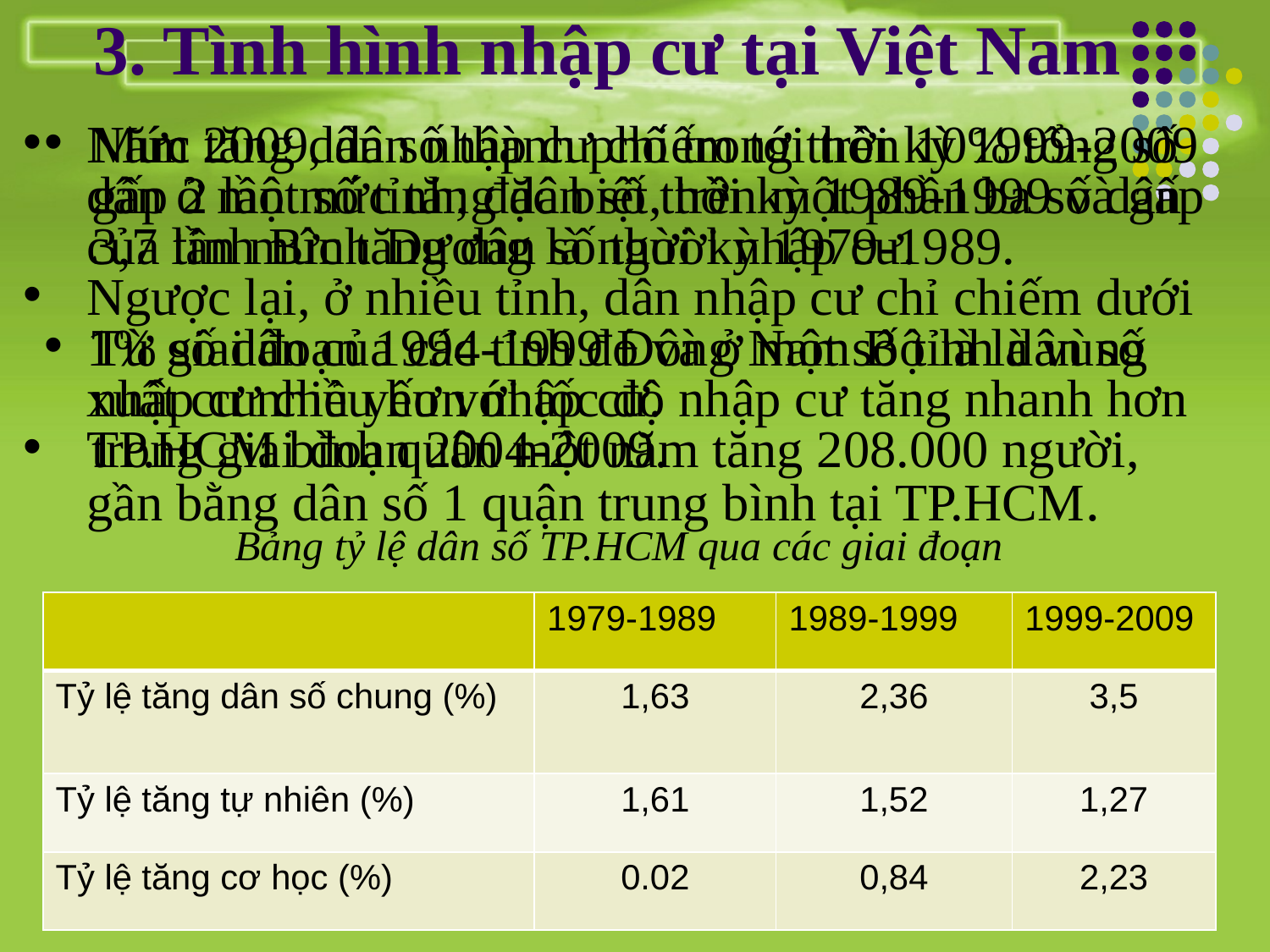

# 3. Tình hình nhập cư tại Việt Nam
Năm 2009, dân nhập cư chiếm tới trên 10% tổng số dân ở một số tỉnh; đặc biệt, trên một phần ba số dân của tỉnh Bình Dương là người nhập cư.
Ngược lại, ở nhiều tỉnh, dân nhập cư chỉ chiếm dưới 1% số dân của các tỉnh đó và ở một số tỉnh dân số xuất cư nhiều hơn nhập cư.
TP.HCM bình quân một năm tăng 208.000 người, gần bằng dân số 1 quận trung bình tại TP.HCM.

Mức tăng dân số thành phố trong thời kỳ 1999-2009 gấp 2 lần mức tăng dân số thời kỳ 1989-1999 và gấp 3,7 lần mức tăng dân số thời kỳ 1979-1989.

Từ giai đoạn 1994-1999 Đông Nam Bộ là là vùng nhập cư chủ yếu với tốc độ nhập cư tăng nhanh hơn trong giai đoạn 2004-2009.

   	      Bảng tỷ lệ dân số TP.HCM qua các giai đoạn

|  | 1979-1989 | 1989-1999 | 1999-2009 |
| --- | --- | --- | --- |
| Tỷ lệ tăng dân số chung (%) | 1,63 | 2,36 | 3,5 |
| Tỷ lệ tăng tự nhiên (%) | 1,61 | 1,52 | 1,27 |
| Tỷ lệ tăng cơ học (%) | 0.02 | 0,84 | 2,23 |